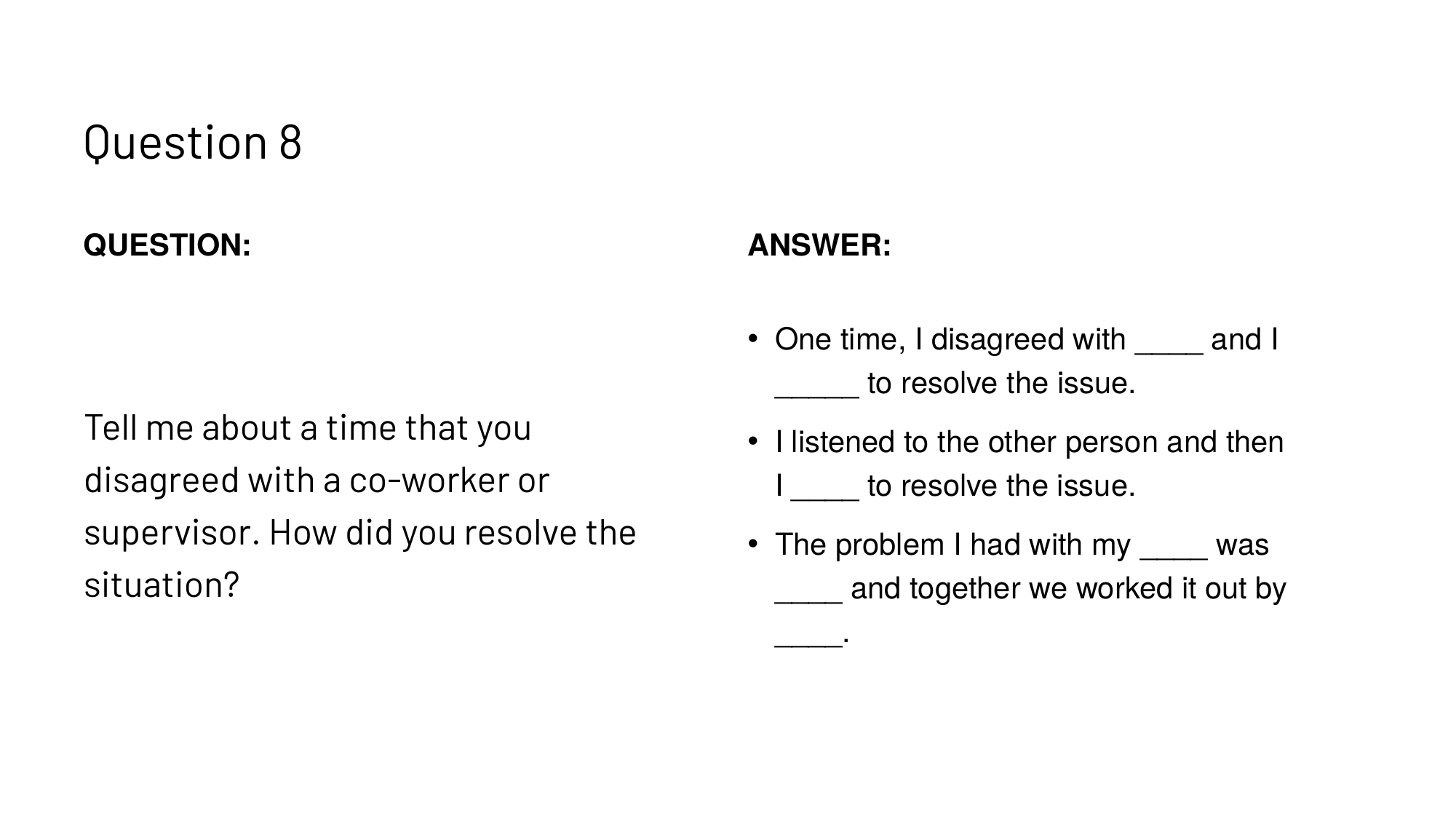

# Question 8
Question:
Answer:
One time, I disagreed with ____ and I  _____ to resolve the issue.
I listened to the other person and then       I ____ to resolve the issue.
The problem I had with my ____ was ____ and together we worked it out by ____.

Tell me about a time that you disagreed with a co-worker or supervisor. How did you resolve the situation?